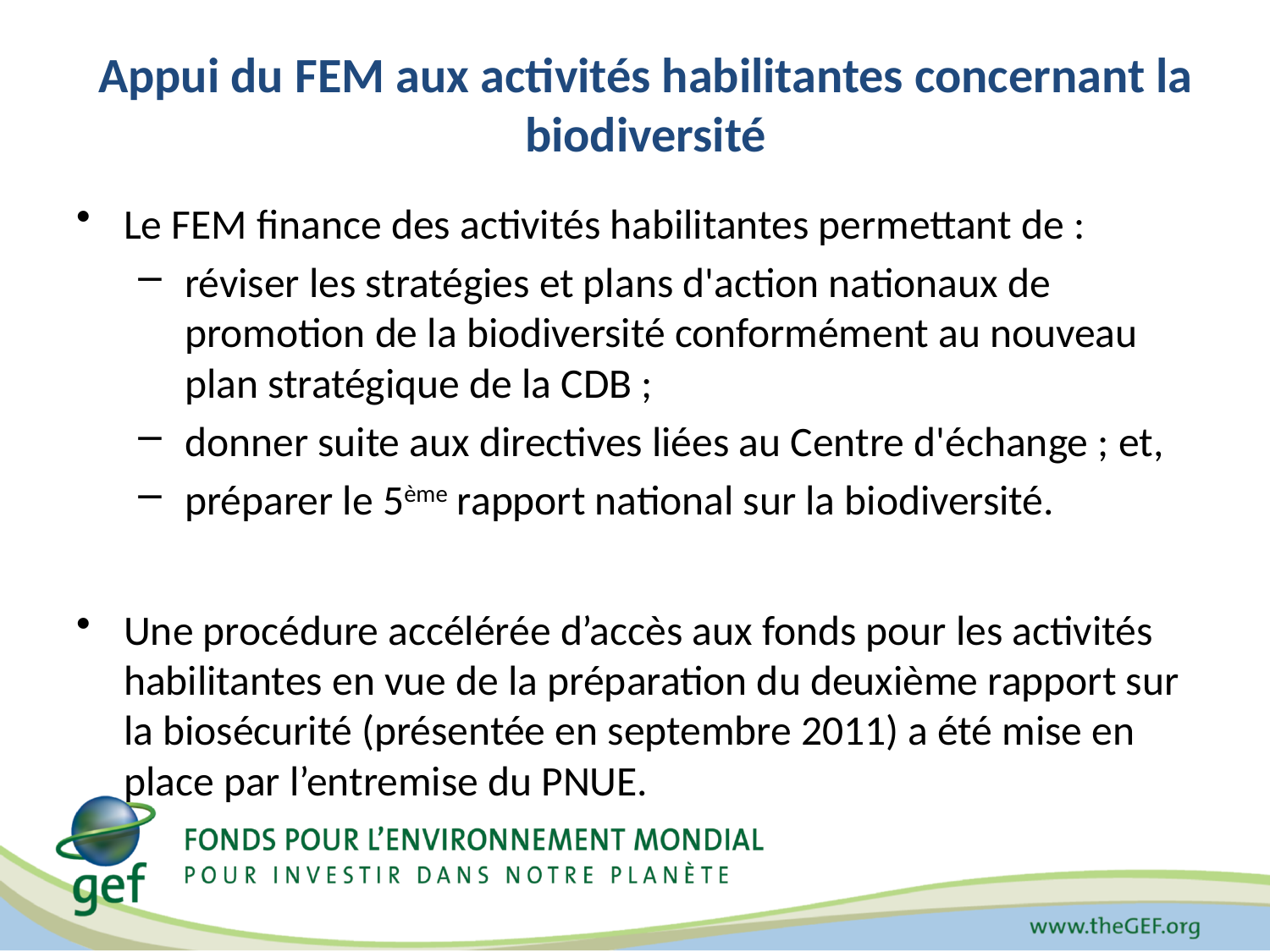

# Appui du FEM aux activités habilitantes concernant la biodiversité
Le FEM finance des activités habilitantes permettant de :
réviser les stratégies et plans d'action nationaux de promotion de la biodiversité conformément au nouveau plan stratégique de la CDB ;
donner suite aux directives liées au Centre d'échange ; et,
préparer le 5ème rapport national sur la biodiversité.

Une procédure accélérée d’accès aux fonds pour les activités habilitantes en vue de la préparation du deuxième rapport sur la biosécurité (présentée en septembre 2011) a été mise en place par l’entremise du PNUE.